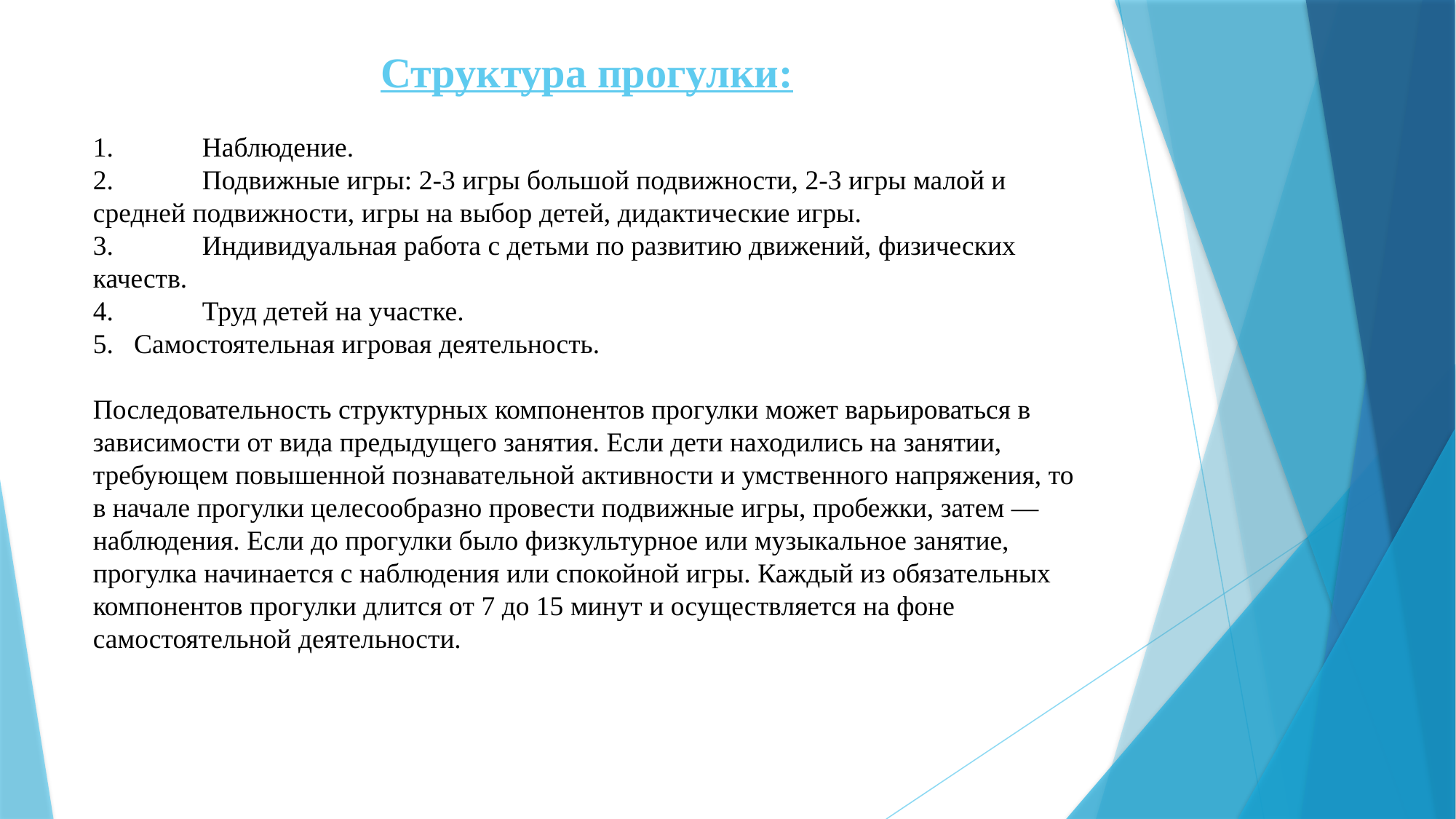

Структура прогулки:

1.	Наблюдение.
2.	Подвижные игры: 2-3 игры большой подвижности, 2-3 игры малой и средней подвижности, игры на выбор детей, дидактические игры.
3.	Индивидуальная работа с детьми по развитию движений, физических качеств.
4.	Труд детей на участке.
Самостоятельная игровая деятельность.

Последовательность структурных компонентов прогулки может варьироваться в зависимости от вида предыдущего занятия. Если дети находились на занятии, требующем повышенной познавательной активности и умственного напряжения, то в начале прогулки целесообразно провести подвижные игры, пробежки, затем — наблюдения. Если до прогулки было физкультурное или музыкальное занятие, прогулка начинается с наблюдения или спокойной игры. Каждый из обязательных компонентов прогулки длится от 7 до 15 минут и осуществляется на фоне самостоятельной деятельности.